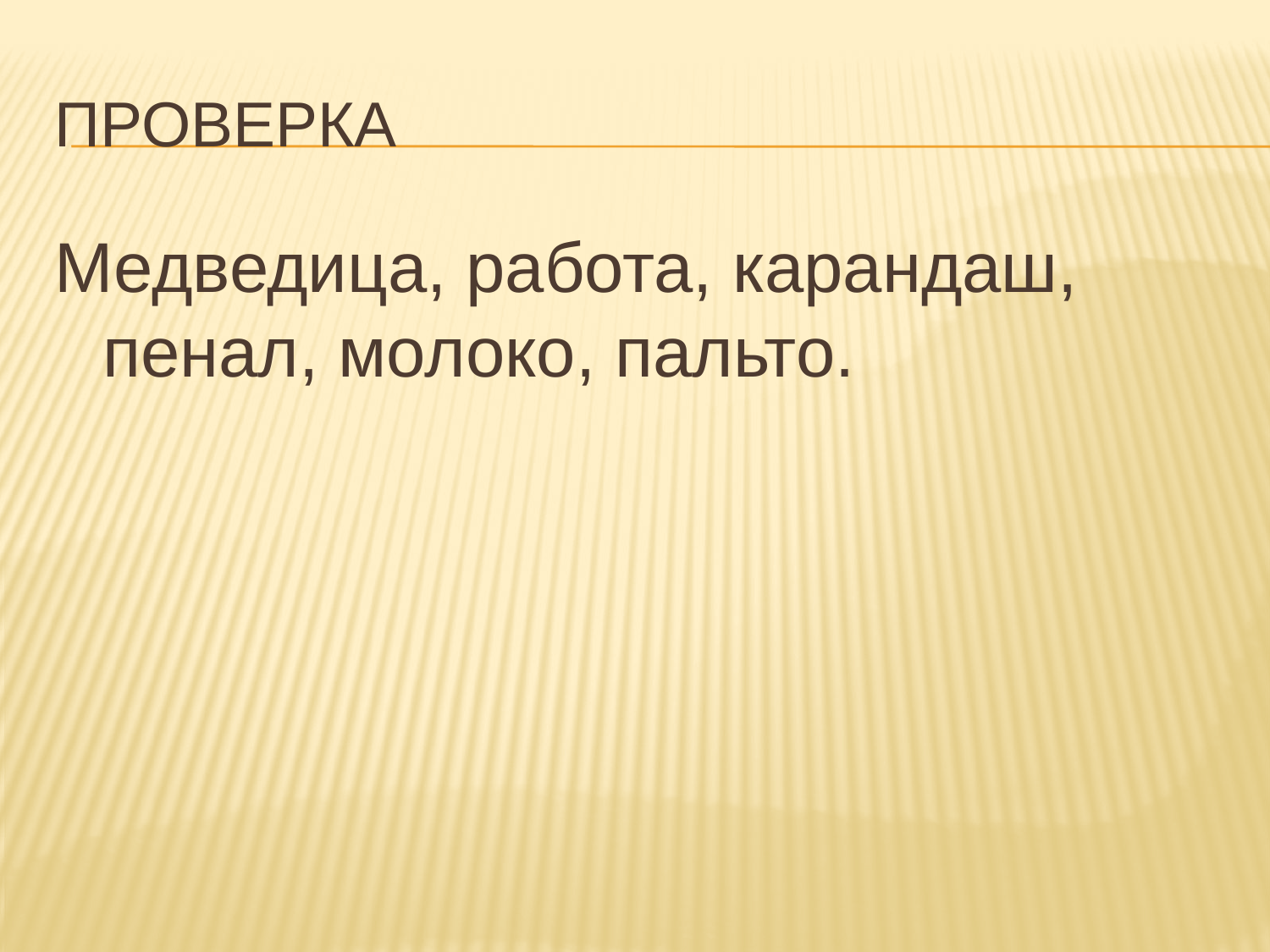

# Проверка
Медведица, работа, карандаш, пенал, молоко, пальто.